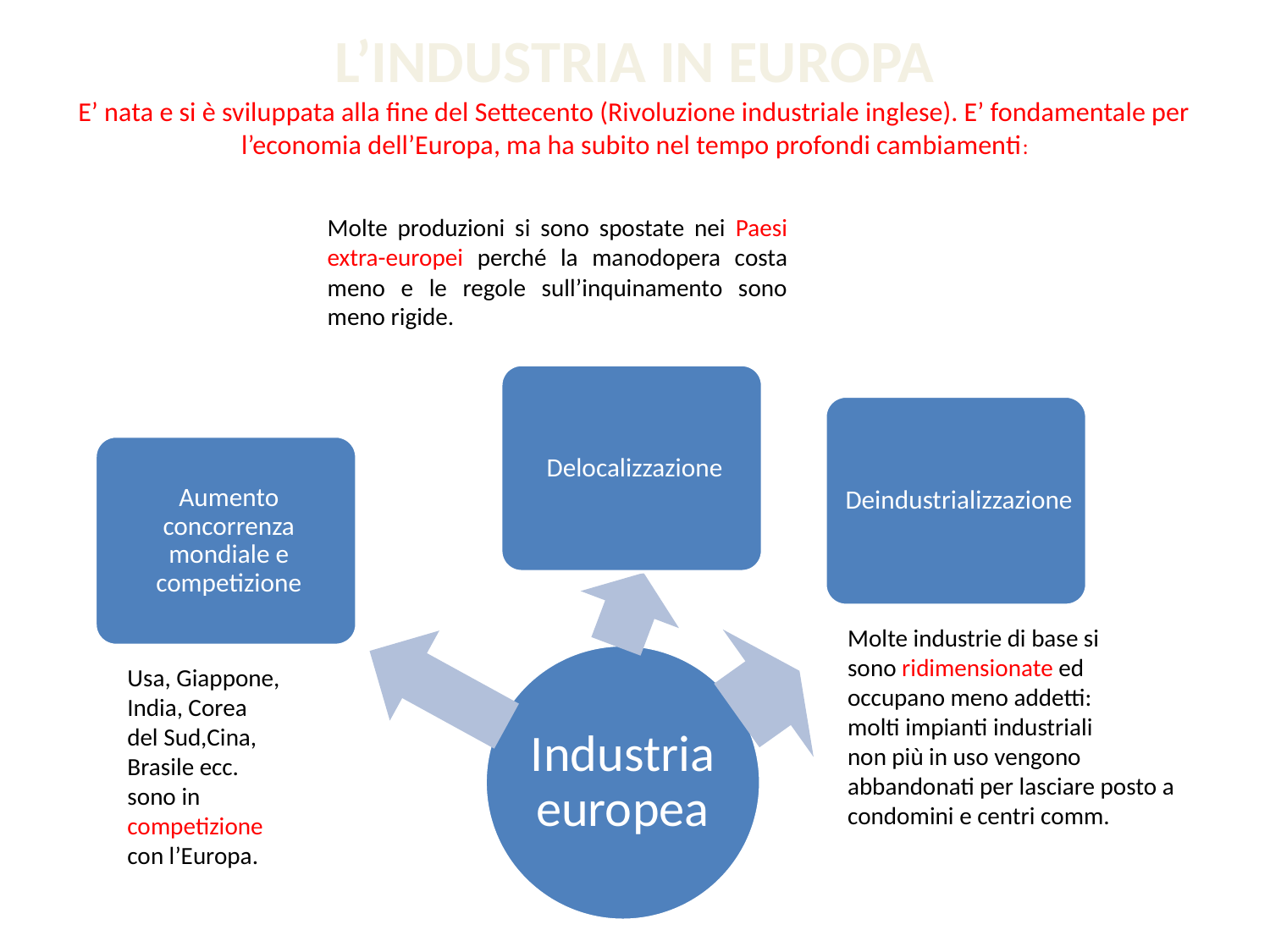

# L’INDUSTRIA IN EUROPA E’ nata e si è sviluppata alla fine del Settecento (Rivoluzione industriale inglese). E’ fondamentale per l’economia dell’Europa, ma ha subito nel tempo profondi cambiamenti:
Molte produzioni si sono spostate nei Paesi extra-europei perché la manodopera costa meno e le regole sull’inquinamento sono meno rigide.
Industria europea
Aumento concorrenza mondiale e competizione
Delocalizzazione
Deindustrializzazione
Molte industrie di base si
sono ridimensionate ed
occupano meno addetti:
molti impianti industriali
non più in uso vengono abbandonati per lasciare posto a condomini e centri comm.
Usa, Giappone, India, Corea del Sud,Cina, Brasile ecc. sono in competizione con l’Europa.